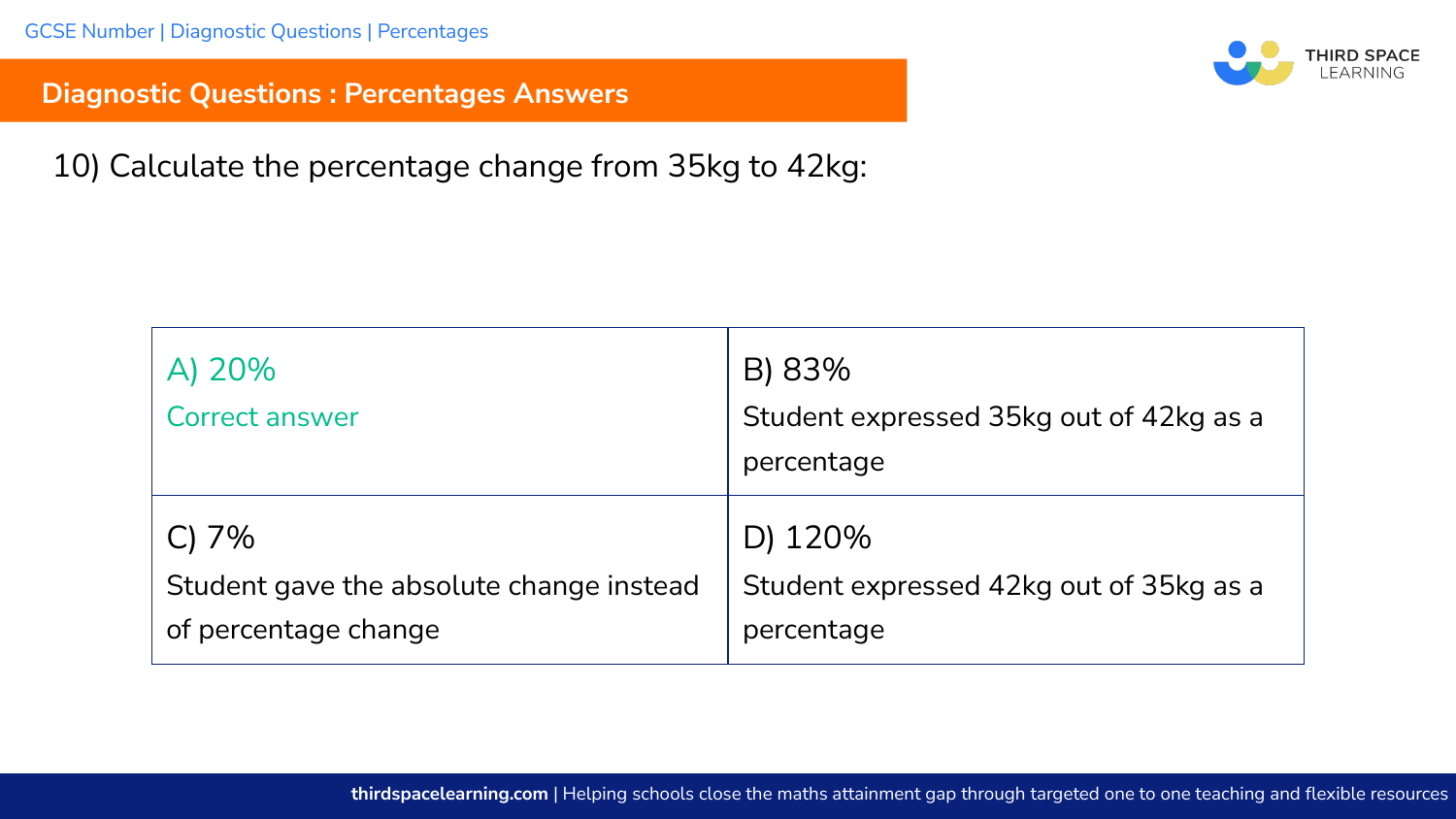

Diagnostic Questions : Percentages Answers
| 10) Calculate the percentage change from 35kg to 42kg: |
| --- |
| A) 20% Correct answer | B) 83% Student expressed 35kg out of 42kg as a percentage |
| --- | --- |
| C) 7% Student gave the absolute change instead of percentage change | D) 120% Student expressed 42kg out of 35kg as a percentage |